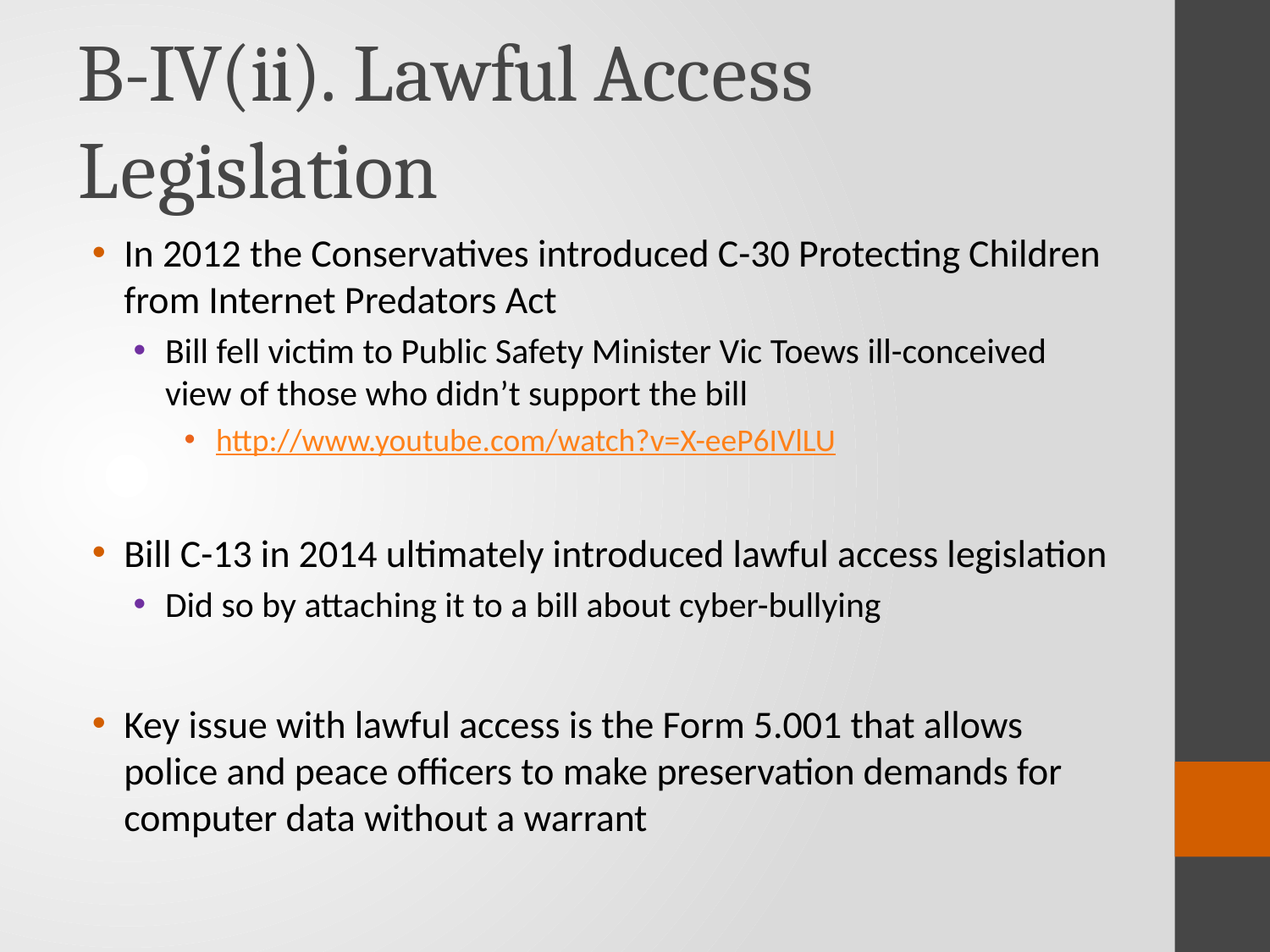

# B-IV(ii). Lawful Access Legislation
In 2012 the Conservatives introduced C-30 Protecting Children from Internet Predators Act
Bill fell victim to Public Safety Minister Vic Toews ill-conceived view of those who didn’t support the bill
http://www.youtube.com/watch?v=X-eeP6IVlLU

Bill C-13 in 2014 ultimately introduced lawful access legislation
Did so by attaching it to a bill about cyber-bullying

Key issue with lawful access is the Form 5.001 that allows police and peace officers to make preservation demands for computer data without a warrant